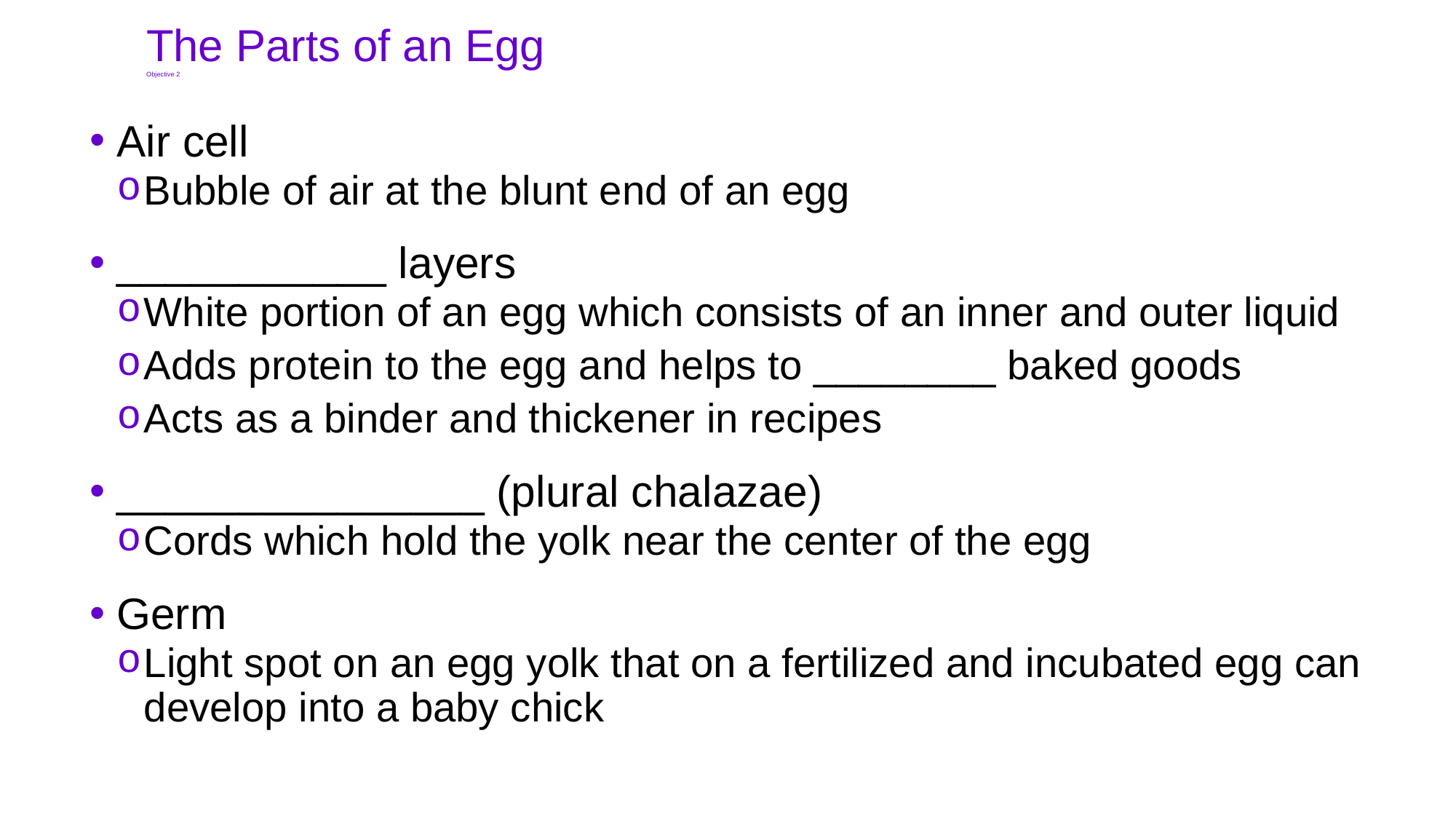

# The Parts of an Egg Objective 2
Air cell
Bubble of air at the blunt end of an egg
___________ layers
White portion of an egg which consists of an inner and outer liquid
Adds protein to the egg and helps to ________ baked goods
Acts as a binder and thickener in recipes
_______________ (plural chalazae)
Cords which hold the yolk near the center of the egg
Germ
Light spot on an egg yolk that on a fertilized and incubated egg can develop into a baby chick